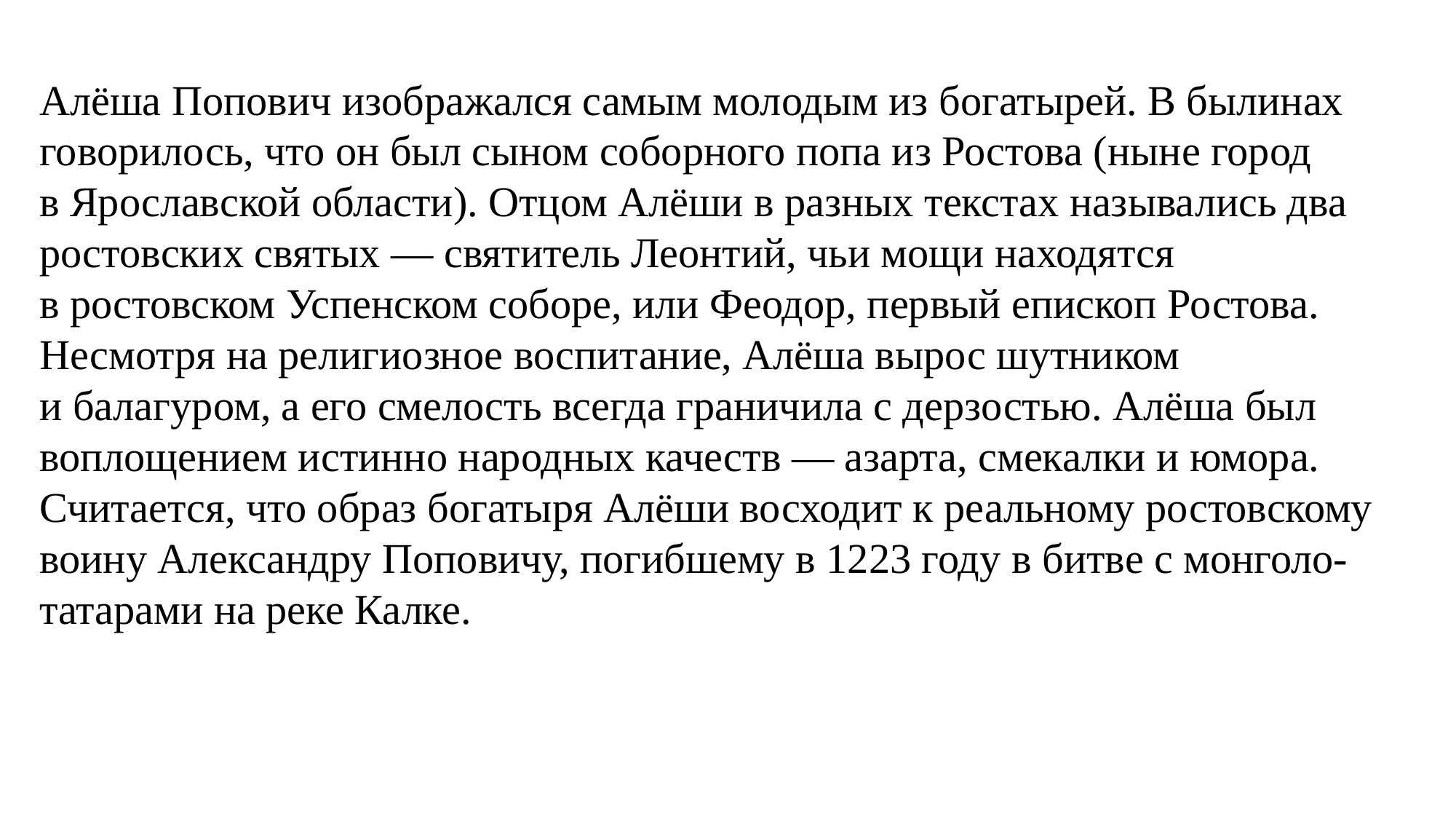

Алёша Попович изображался самым молодым из богатырей. В былинах говорилось, что он был сыном соборного попа из Ростова (ныне город в Ярославской области). Отцом Алёши в разных текстах назывались два ростовских святых — святитель Леонтий, чьи мощи находятся в ростовском Успенском соборе, или Феодор, первый епископ Ростова. Несмотря на религиозное воспитание, Алёша вырос шутником и балагуром, а его смелость всегда граничила с дерзостью. Алёша был воплощением истинно народных качеств — азарта, смекалки и юмора. Считается, что образ богатыря Алёши восходит к реальному ростовскому воину Александру Поповичу, погибшему в 1223 году в битве с монголо-татарами на реке Калке.